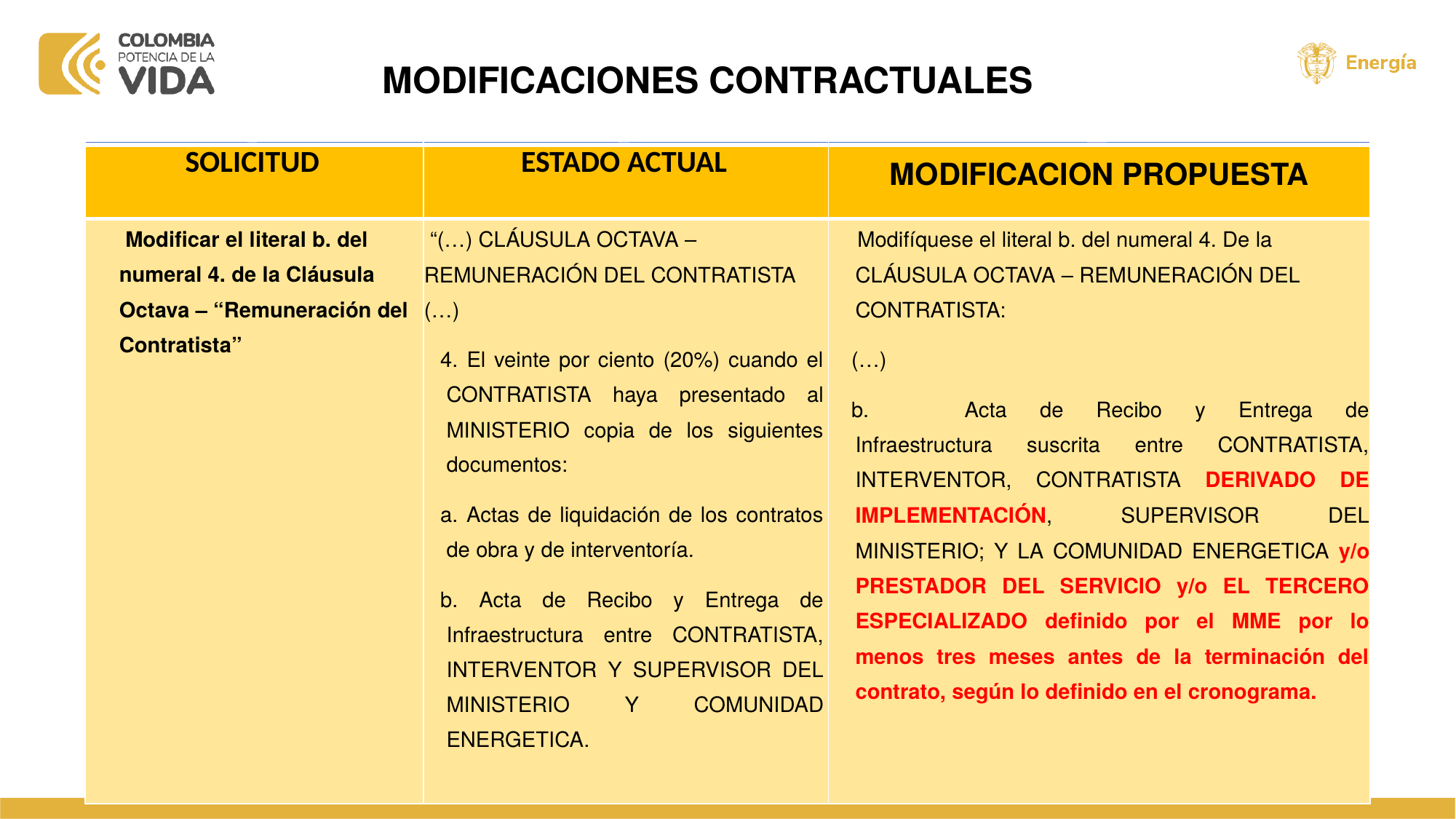

# MODIFICACIONES CONTRACTUALES
| SOLICITUDES | ESTADO ACTUAL | MODIFICACIÓN PROPUESTA |
| --- | --- | --- |
| SOLICITUD | ESTADO ACTUAL | MODIFICACION PROPUESTA |
| Modificar el literal b. del numeral 4. de la Cláusula Octava – “Remuneración del Contratista” | “(…) CLÁUSULA OCTAVA – REMUNERACIÓN DEL CONTRATISTA (…) 4. El veinte por ciento (20%) cuando el CONTRATISTA haya presentado al MINISTERIO copia de los siguientes documentos: a. Actas de liquidación de los contratos de obra y de interventoría. b. Acta de Recibo y Entrega de Infraestructura entre CONTRATISTA, INTERVENTOR Y SUPERVISOR DEL MINISTERIO Y COMUNIDAD ENERGETICA. | Modifíquese el literal b. del numeral 4. De la CLÁUSULA OCTAVA – REMUNERACIÓN DEL CONTRATISTA: (…) b. Acta de Recibo y Entrega de Infraestructura suscrita entre CONTRATISTA, INTERVENTOR, CONTRATISTA DERIVADO DE IMPLEMENTACIÓN, SUPERVISOR DEL MINISTERIO; Y LA COMUNIDAD ENERGETICA y/o PRESTADOR DEL SERVICIO y/o EL TERCERO ESPECIALIZADO definido por el MME por lo menos tres meses antes de la terminación del contrato, según lo definido en el cronograma. |